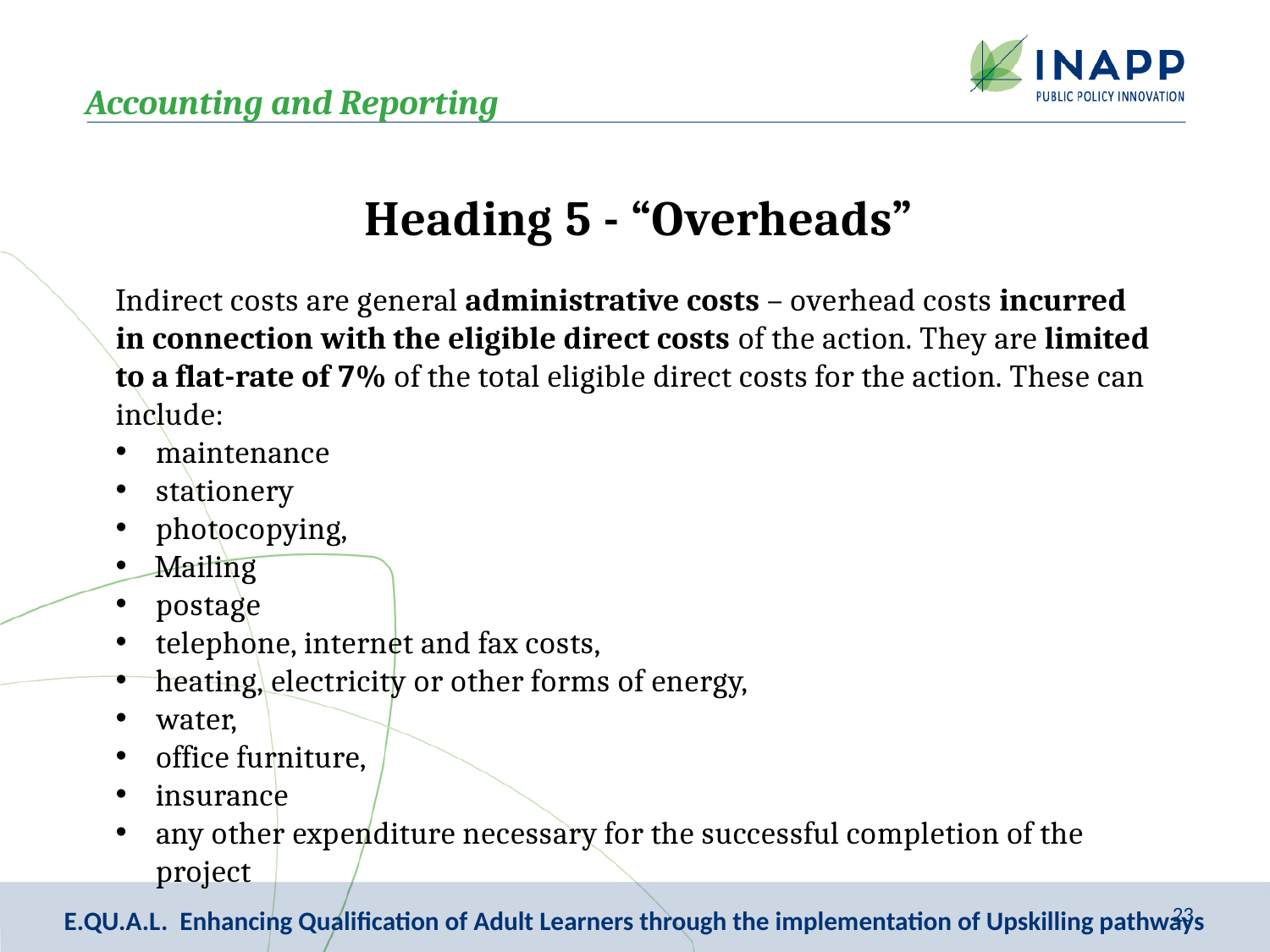

Accounting and Reporting
Heading 5 - “Overheads”

Indirect costs are general administrative costs – overhead costs incurred in connection with the eligible direct costs of the action. They are limited to a flat-rate of 7% of the total eligible direct costs for the action. These can include:
maintenance
stationery
photocopying,
Mailing
postage
telephone, internet and fax costs,
heating, electricity or other forms of energy,
water,
office furniture,
insurance
any other expenditure necessary for the successful completion of the project

23
E.QU.A.L.  Enhancing Qualification of Adult Learners through the implementation of Upskilling pathways